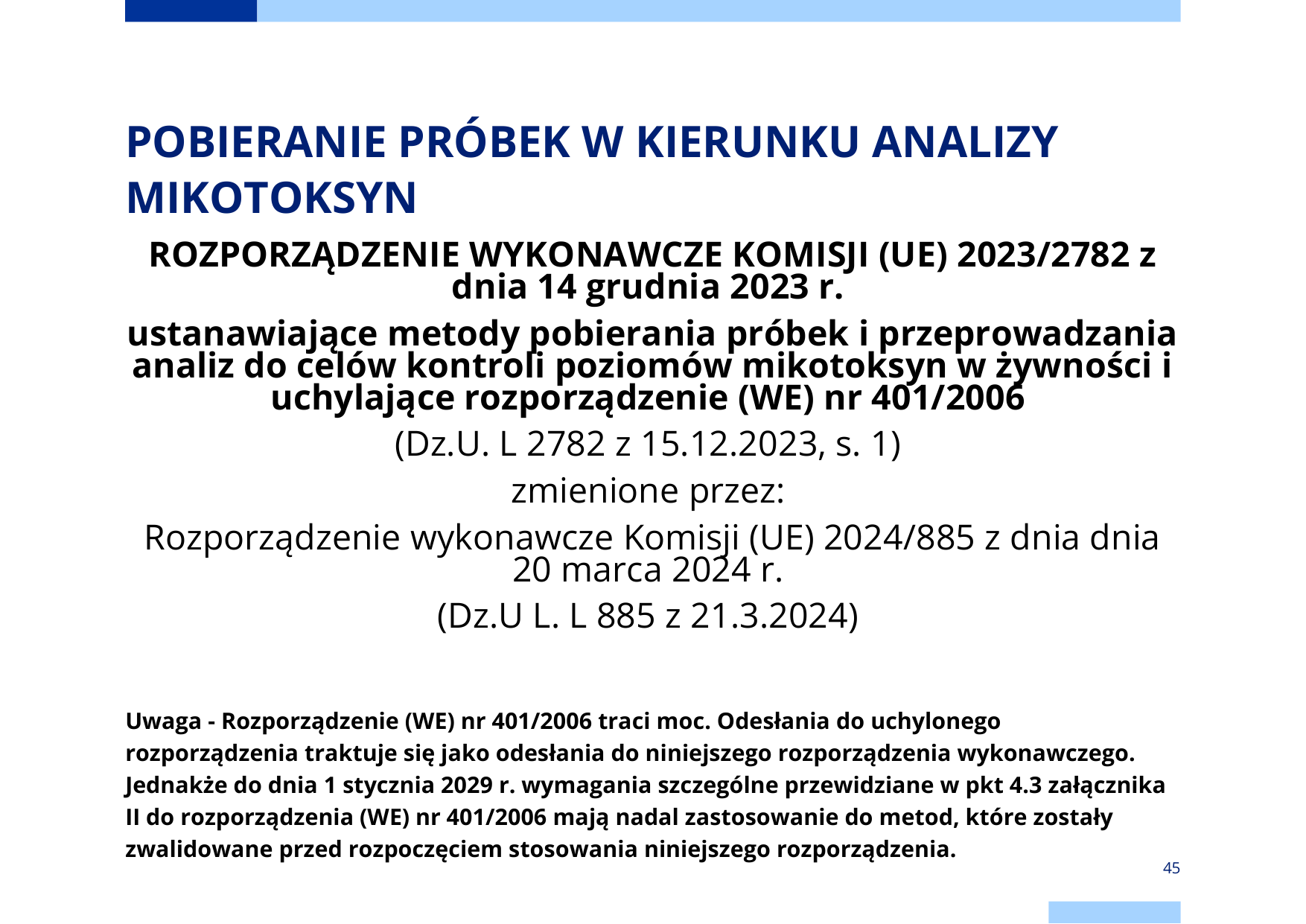

# POBIERANIE PRÓBEK W KIERUNKU ANALIZY MIKOTOKSYN
ROZPORZĄDZENIE WYKONAWCZE KOMISJI (UE) 2023/2782 z dnia 14 grudnia 2023 r.
ustanawiające metody pobierania próbek i przeprowadzania analiz do celów kontroli poziomów mikotoksyn w żywności i uchylające rozporządzenie (WE) nr 401/2006
(Dz.U. L 2782 z 15.12.2023, s. 1)
zmienione przez:
Rozporządzenie wykonawcze Komisji (UE) 2024/885 z dnia dnia 20 marca 2024 r.
(Dz.U L. L 885 z 21.3.2024)

Uwaga - Rozporządzenie (WE) nr 401/2006 traci moc. Odesłania do uchylonego rozporządzenia traktuje się jako odesłania do niniejszego rozporządzenia wykonawczego. Jednakże do dnia 1 stycznia 2029 r. wymagania szczególne przewidziane w pkt 4.3 załącznika II do rozporządzenia (WE) nr 401/2006 mają nadal zastosowanie do metod, które zostały zwalidowane przed rozpoczęciem stosowania niniejszego rozporządzenia.

45